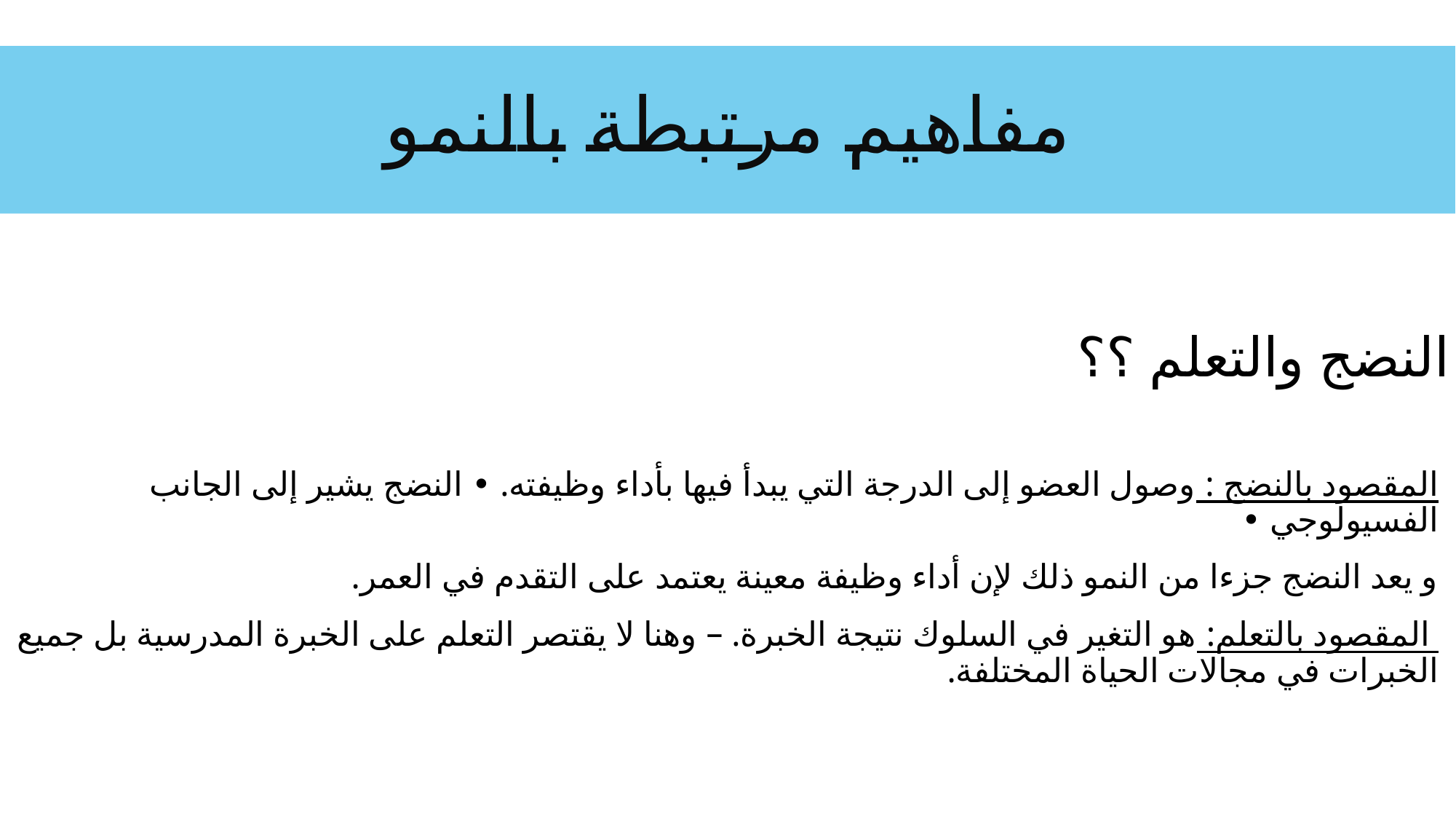

# مفاهيم مرتبطة بالنمو

النضج والتعلم ؟؟

المقصود بالنضج : وصول العضو إلى الدرجة التي يبدأ فيها بأداء وظيفته. • النضج يشير إلى الجانب الفسيولوجي •
و يعد النضج جزءا من النمو ذلك لإن أداء وظيفة معينة يعتمد على التقدم في العمر.
 المقصود بالتعلم: هو التغير في السلوك نتيجة الخبرة. – وهنا لا يقتصر التعلم على الخبرة المدرسية بل جميع الخبرات في مجالات الحياة المختلفة.